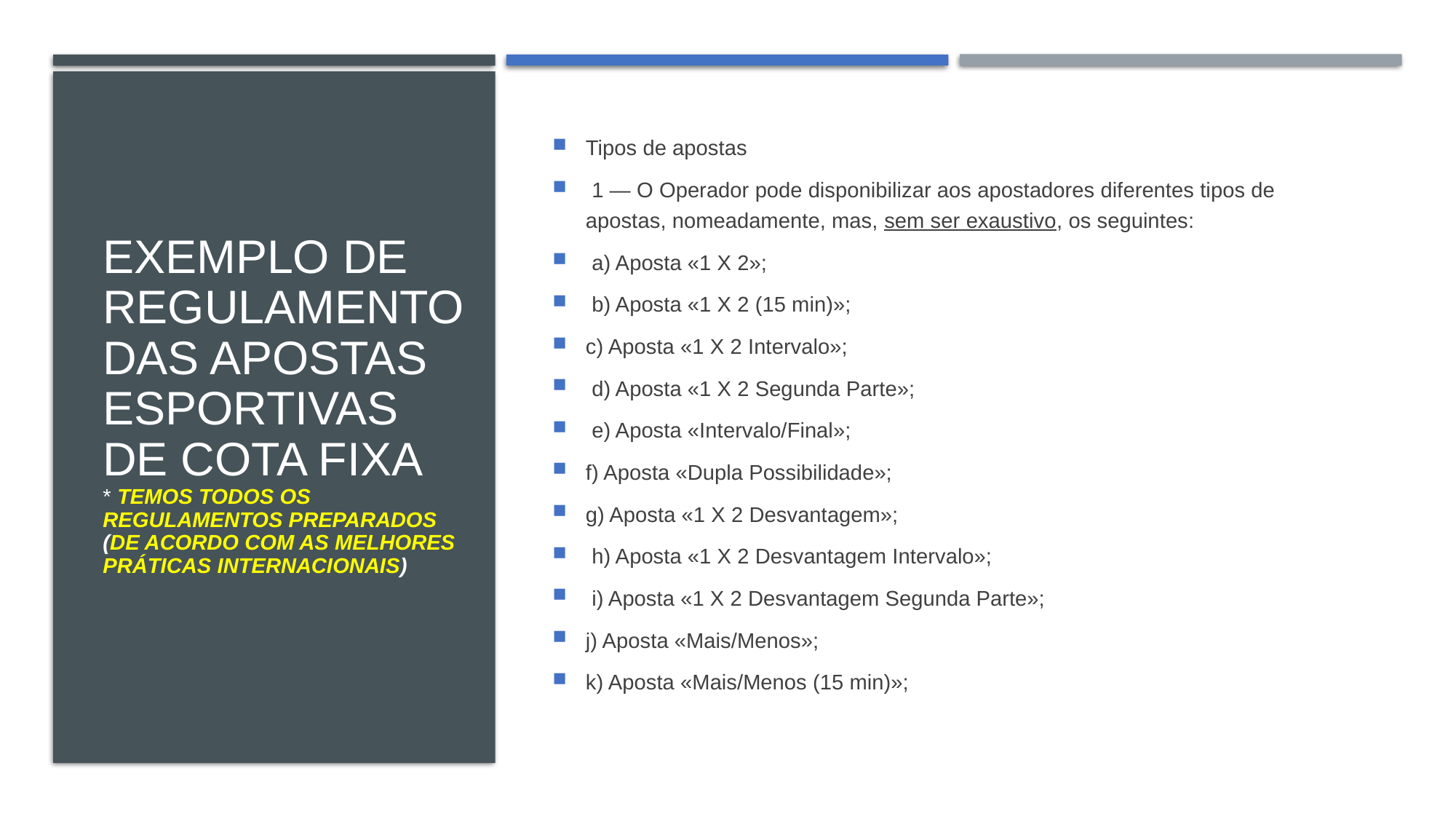

# Exemplo de Regulamento das Apostas esportivas de cota fixa * temos todos os regulamentos preparados  (de acordo com as melhores práticas internacionais)
Tipos de apostas
 1 — O Operador pode disponibilizar aos apostadores diferentes tipos de apostas, nomeadamente, mas, sem ser exaustivo, os seguintes:
 a) Aposta «1 X 2»;
 b) Aposta «1 X 2 (15 min)»;
c) Aposta «1 X 2 Intervalo»;
 d) Aposta «1 X 2 Segunda Parte»;
 e) Aposta «Intervalo/Final»;
f) Aposta «Dupla Possibilidade»;
g) Aposta «1 X 2 Desvantagem»;
 h) Aposta «1 X 2 Desvantagem Intervalo»;
 i) Aposta «1 X 2 Desvantagem Segunda Parte»;
j) Aposta «Mais/Menos»;
k) Aposta «Mais/Menos (15 min)»;